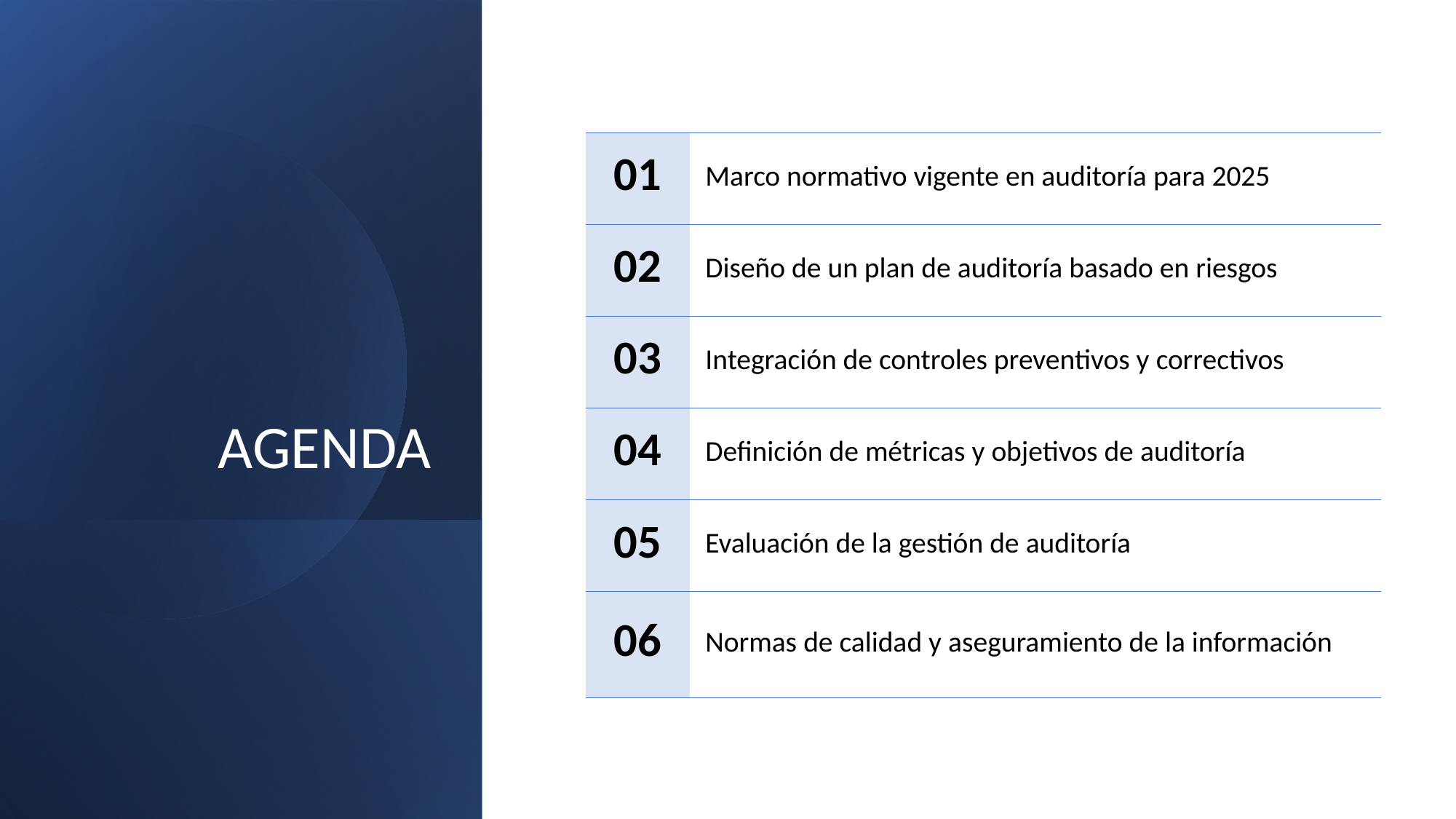

| 01 | Marco normativo vigente en auditoría para 2025 |
| --- | --- |
| 02 | Diseño de un plan de auditoría basado en riesgos |
| 03 | Integración de controles preventivos y correctivos |
| 04 | Definición de métricas y objetivos de auditoría |
| 05 | Evaluación de la gestión de auditoría |
| 06 | Normas de calidad y aseguramiento de la información |

# AGENDA